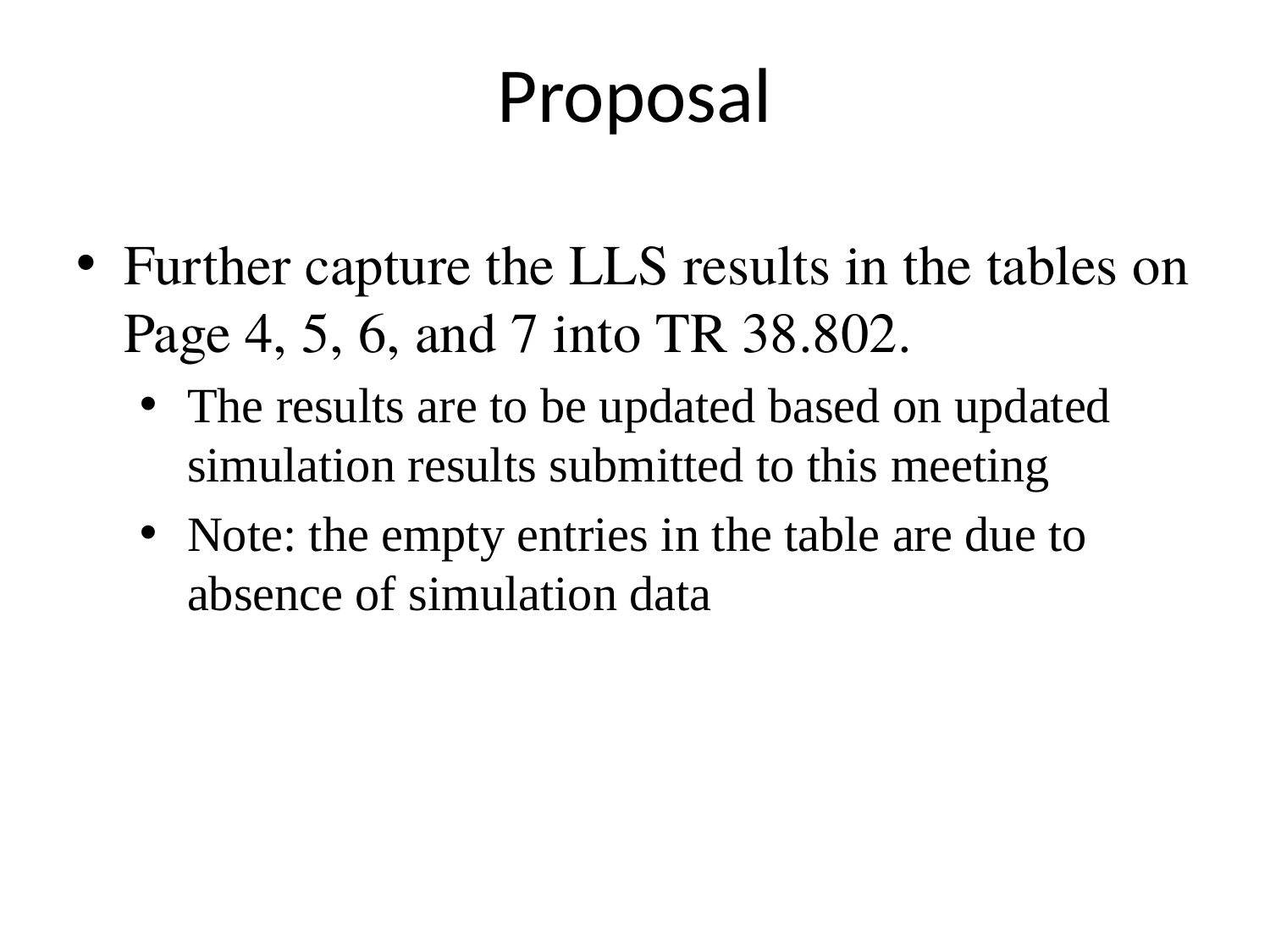

Proposal
Further capture the LLS results in the tables on Page 4, 5, 6, and 7 into TR 38.802.
The results are to be updated based on updated simulation results submitted to this meeting
Note: the empty entries in the table are due to absence of simulation data